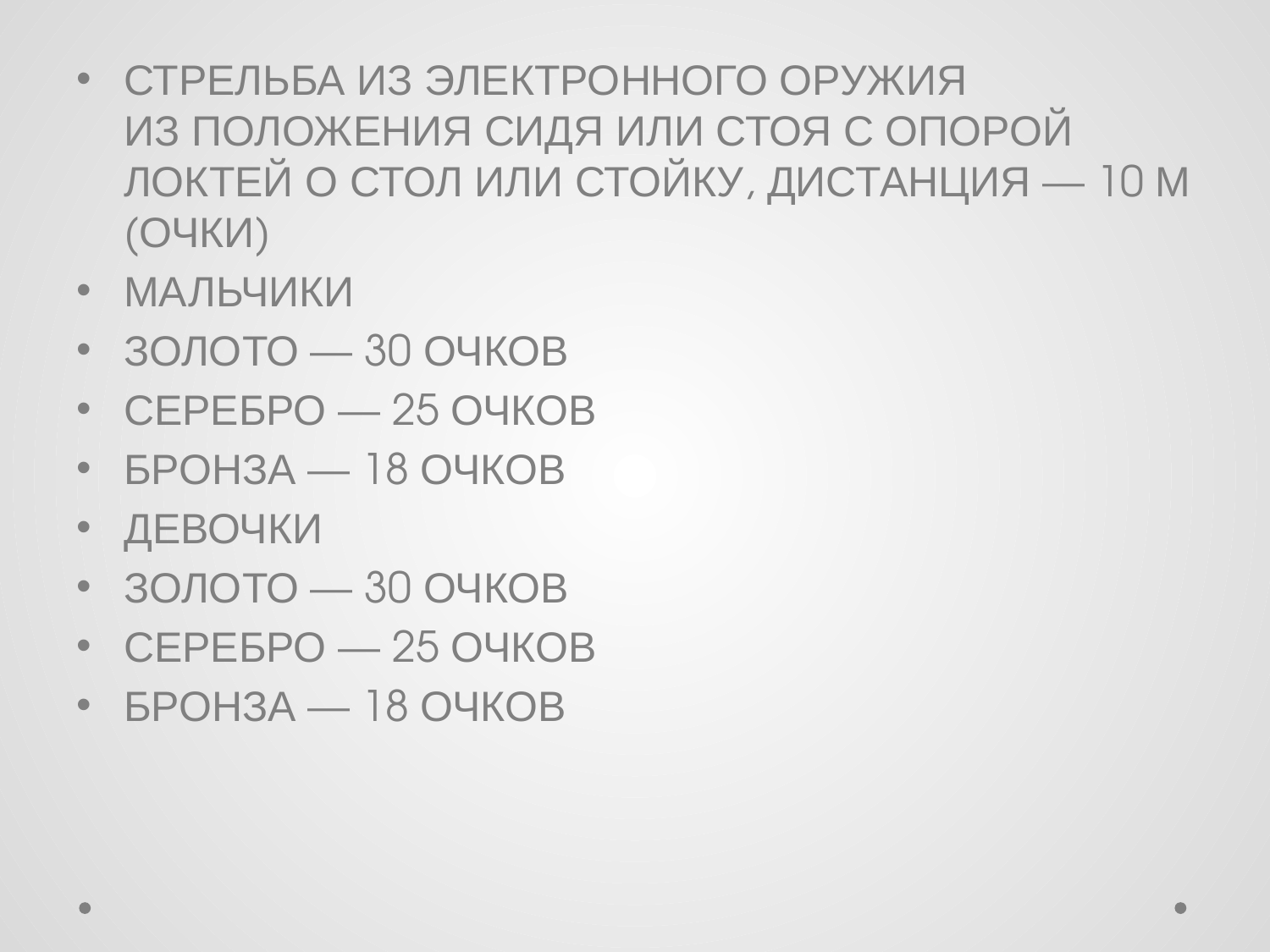

СТРЕЛЬБА ИЗ ЭЛЕКТРОННОГО ОРУЖИЯ ИЗ ПОЛОЖЕНИЯ СИДЯ ИЛИ СТОЯ С ОПОРОЙ ЛОКТЕЙ О СТОЛ ИЛИ СТОЙКУ, ДИСТАНЦИЯ — 10 М (ОЧКИ)
МАЛЬЧИКИ
ЗОЛОТО — 30 ОЧКОВ
СЕРЕБРО — 25 ОЧКОВ
БРОНЗА — 18 ОЧКОВ
ДЕВОЧКИ
ЗОЛОТО — 30 ОЧКОВ
СЕРЕБРО — 25 ОЧКОВ
БРОНЗА — 18 ОЧКОВ